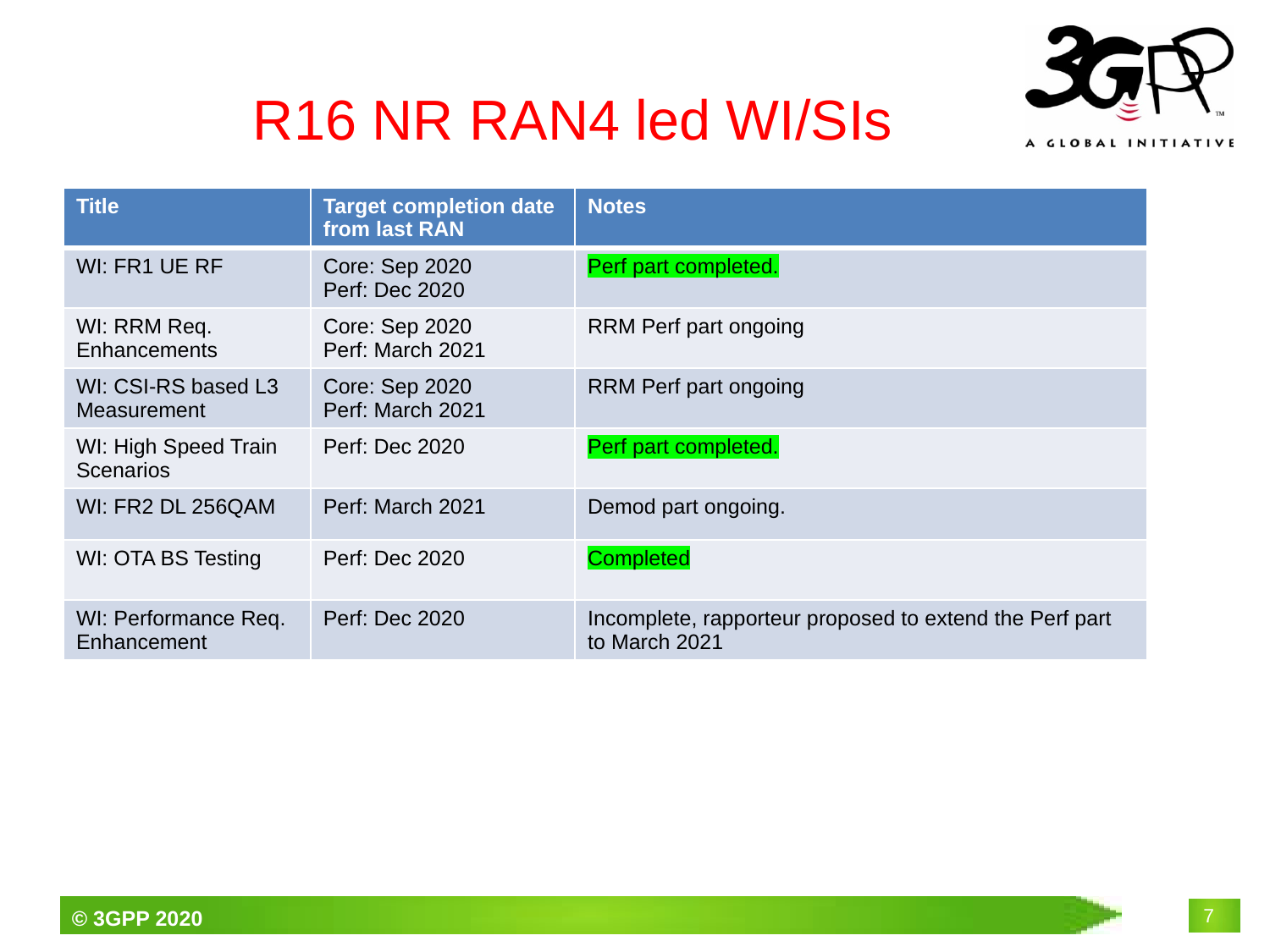

# R16 NR RAN4 led WI/SIs
| Title | Target completion date from last RAN | Notes |
| --- | --- | --- |
| WI: FR1 UE RF | Core: Sep 2020 Perf: Dec 2020 | Perf part completed. |
| WI: RRM Req. Enhancements | Core: Sep 2020 Perf: March 2021 | RRM Perf part ongoing |
| WI: CSI-RS based L3 Measurement | Core: Sep 2020 Perf: March 2021 | RRM Perf part ongoing |
| WI: High Speed Train Scenarios | Perf: Dec 2020 | Perf part completed. |
| WI: FR2 DL 256QAM | Perf: March 2021 | Demod part ongoing. |
| WI: OTA BS Testing | Perf: Dec 2020 | Completed |
| WI: Performance Req. Enhancement | Perf: Dec 2020 | Incomplete, rapporteur proposed to extend the Perf part to March 2021 |
7